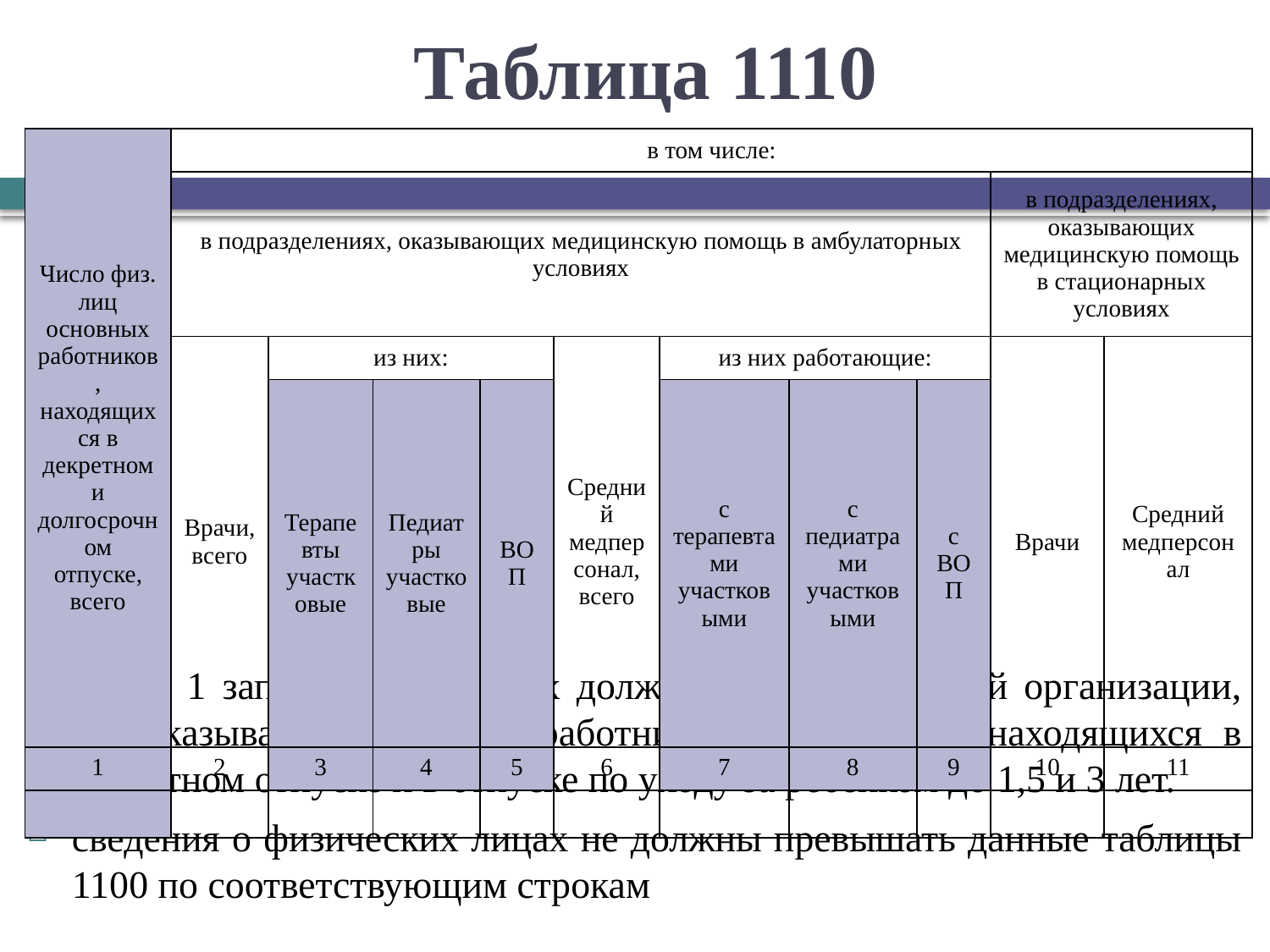

# Таблица 1110
| Число физ. лиц основных работников, находящихся в декретном и долгосрочном отпуске, всего | в том числе: |  |  |  |  |  |  |  |  |  |
| --- | --- | --- | --- | --- | --- | --- | --- | --- | --- | --- |
|  | в подразделениях, оказывающих медицинскую помощь в амбулаторных условиях |  |  |  |  |  |  |  | в подразделениях, оказывающих медицинскую помощь в стационарных условиях |  |
|  | Врачи, всего | из них: |  |  | Средний медперсонал, всего | из них работающие: |  |  | Врачи | Средний медперсонал |
|  |  | Терапевты участковые | Педиатры участковые | ВОП |  | с терапевтами участковыми | с педиатрами участковыми | с ВОП |  |  |
| 1 | 2 | 3 | 4 | 5 | 6 | 7 | 8 | 9 | 10 | 11 |
|  |  |  |  |  |  |  |  |  |  |  |
Графа 1 заполняется из всех должностей медицинской организации, т.е. указывать число всех работников организации, находящихся в декретном отпуске и в отпуске по уходу за ребенком до 1,5 и 3 лет.
сведения о физических лицах не должны превышать данные таблицы 1100 по соответствующим строкам